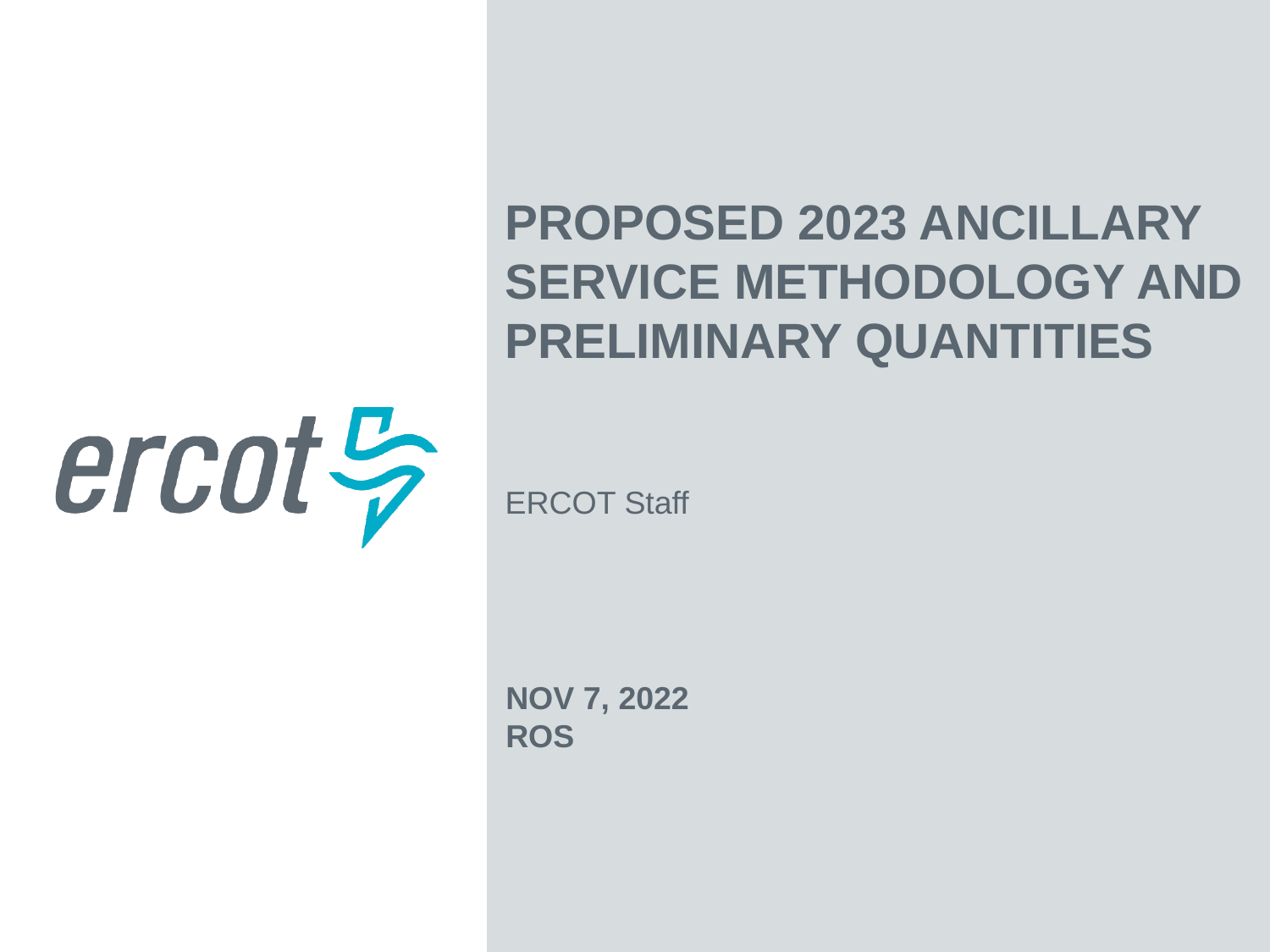

Proposed 2023 Ancillary Service Methodology And Preliminary Quantities
ERCOT Staff

Nov 7, 2022
ROS